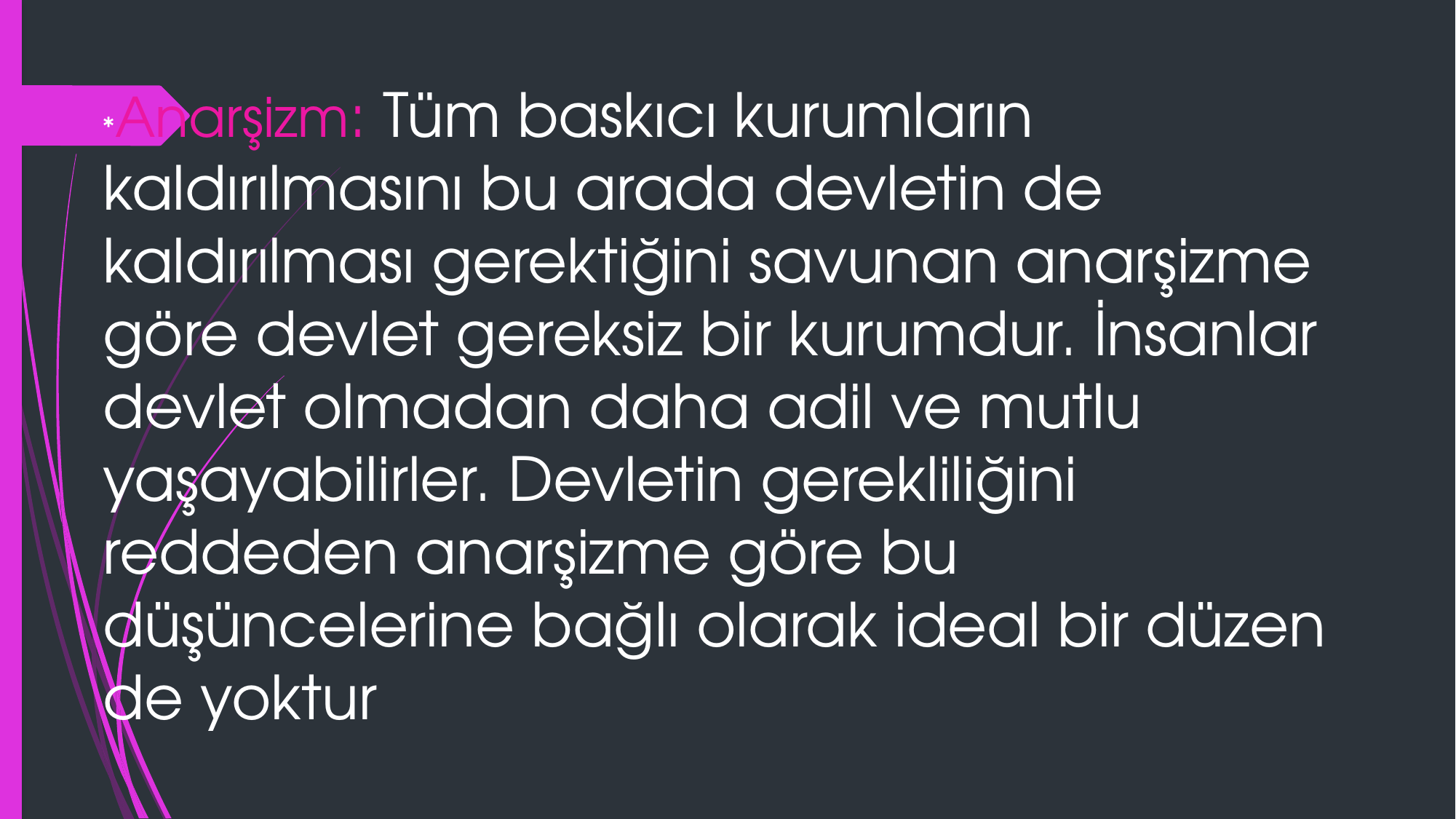

*Anarşizm: Tüm baskıcı kurumların kaldırılmasını bu arada devletin de kaldırılması gerektiğini savunan anarşizme göre devlet gereksiz bir kurumdur. İnsanlar devlet olmadan daha adil ve mutlu yaşayabilirler. Devletin gerekliliğini reddeden anarşizme göre bu düşüncelerine bağlı olarak ideal bir düzen de yoktur